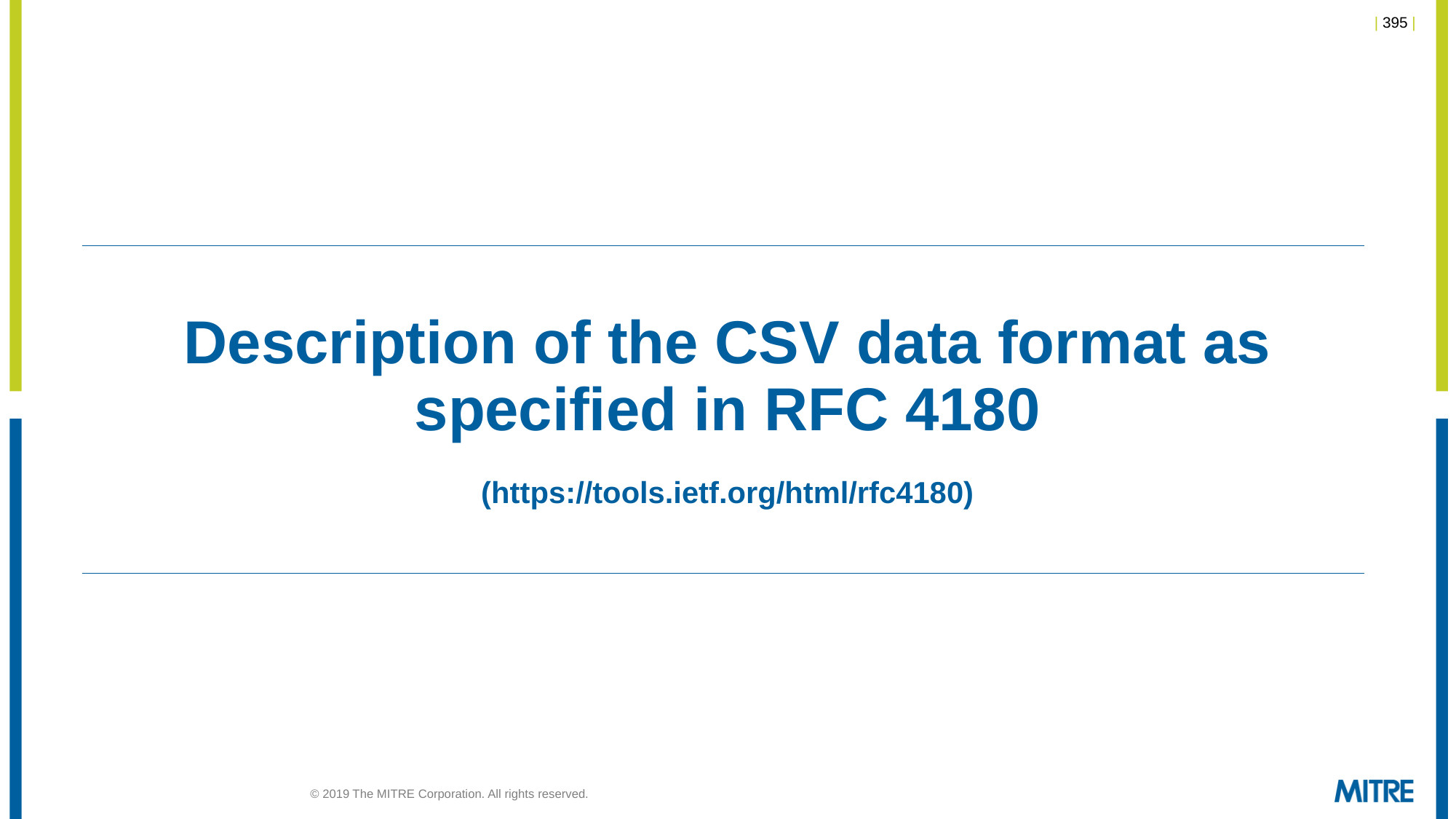

# Description of the CSV data format as specified in RFC 4180 (https://tools.ietf.org/html/rfc4180)
© 2019 The MITRE Corporation. All rights reserved.